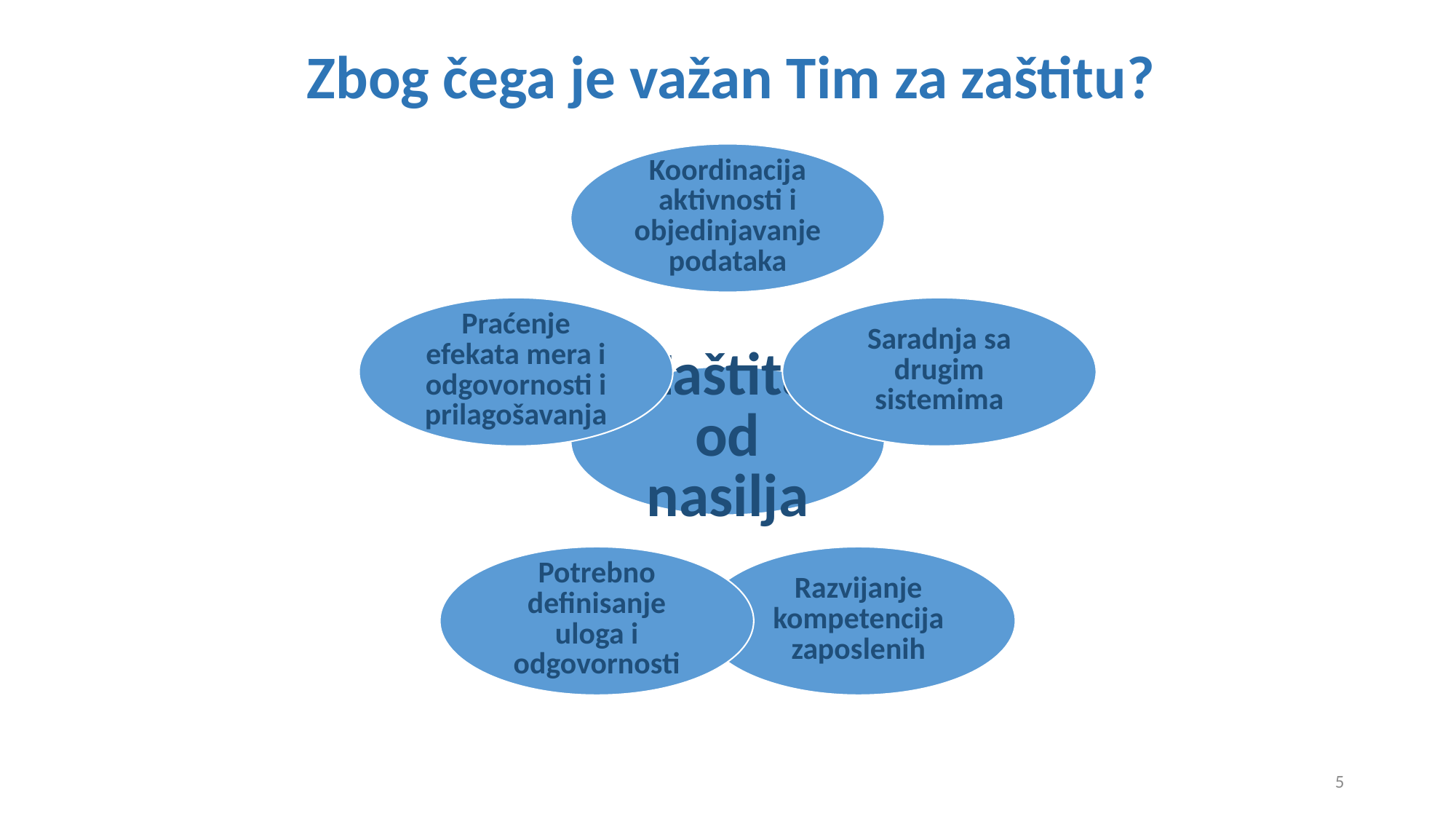

# Zbog čega je važan Tim za zaštitu?
Zaštita od nasilja
Koordinacija aktivnosti i objedinjavanje podataka
Saradnja sa drugim sistemima
Razvijanje kompetencija zaposlenih
Potrebno definisanje uloga i odgovornosti
Praćenje efekata mera i odgovornosti i prilagošavanja
5